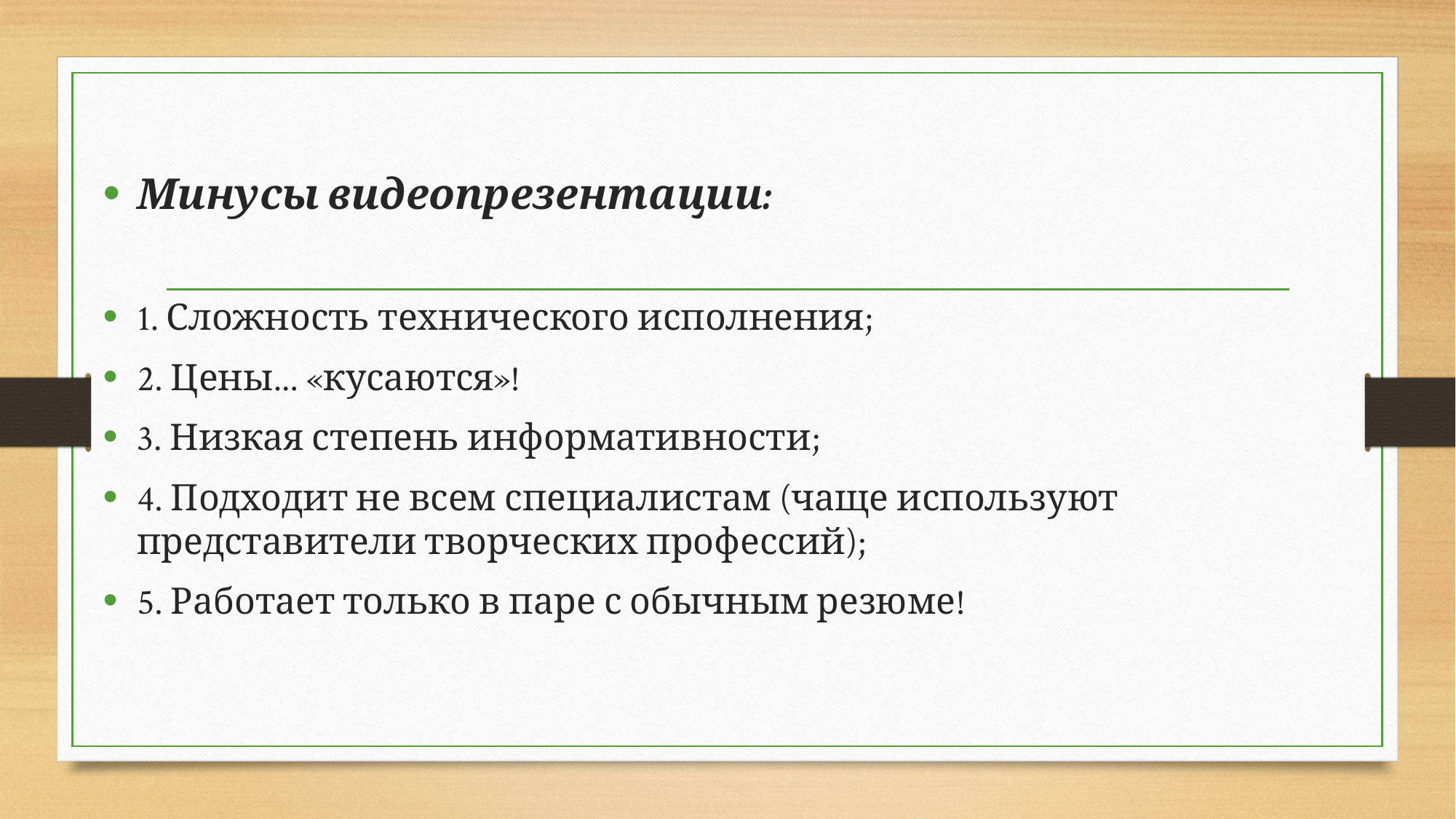

Минусы видеопрезентации:

1. Сложность технического исполнения;
2. Цены... «кусаются»!
3. Низкая степень информативности;
4. Подходит не всем специалистам (чаще используют представители творческих профессий);
5. Работает только в паре с обычным резюме!